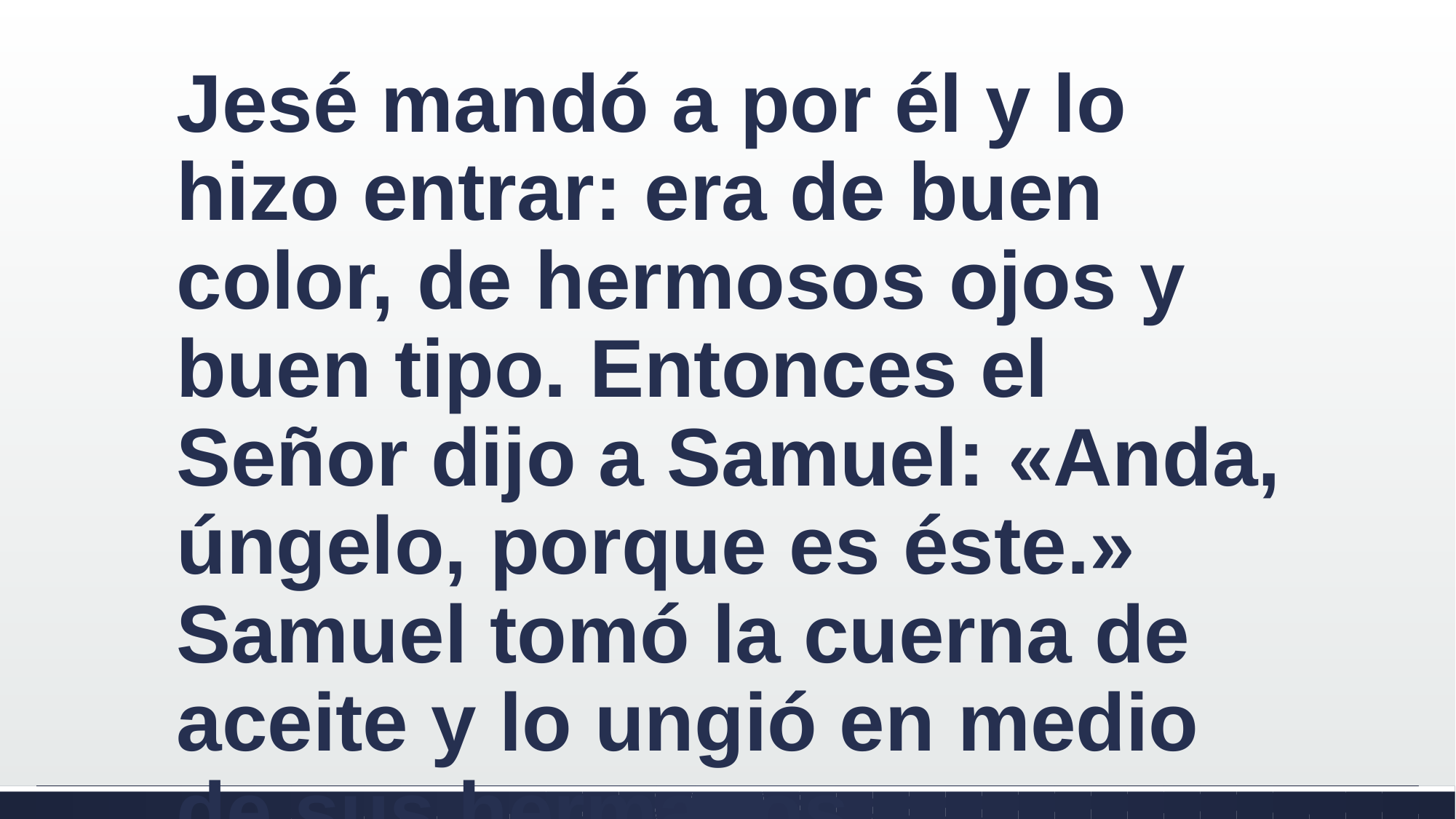

#
Jesé mandó a por él y lo hizo entrar: era de buen color, de hermosos ojos y buen tipo. Entonces el Señor dijo a Samuel: «Anda, úngelo, porque es éste.» Samuel tomó la cuerna de aceite y lo ungió en medio de sus hermanos.